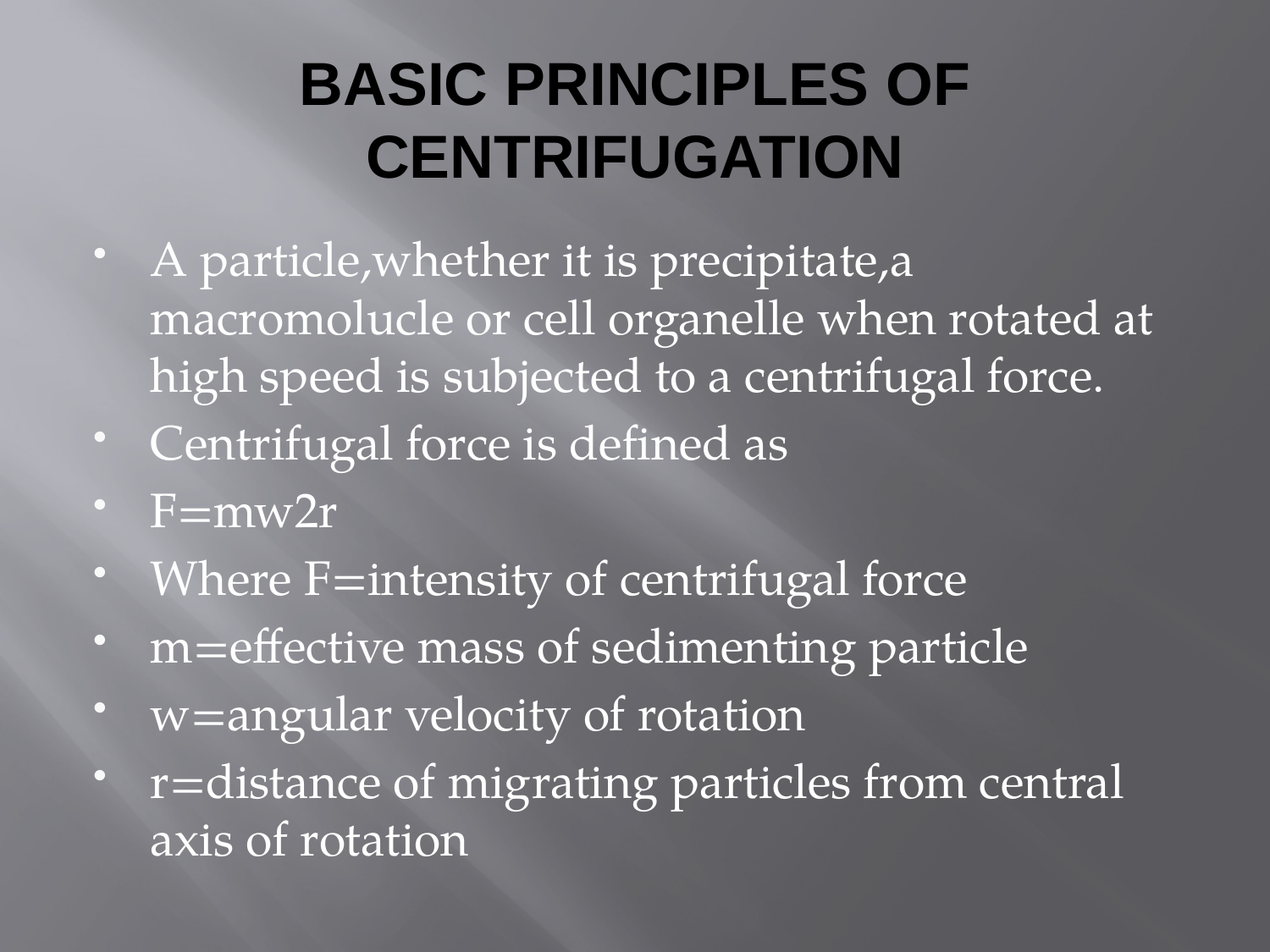

# BASIC PRINCIPLES OF CENTRIFUGATION
A particle,whether it is precipitate,a macromolucle or cell organelle when rotated at high speed is subjected to a centrifugal force.
Centrifugal force is defined as
F=mw2r
Where F=intensity of centrifugal force
m=effective mass of sedimenting particle
w=angular velocity of rotation
r=distance of migrating particles from central axis of rotation